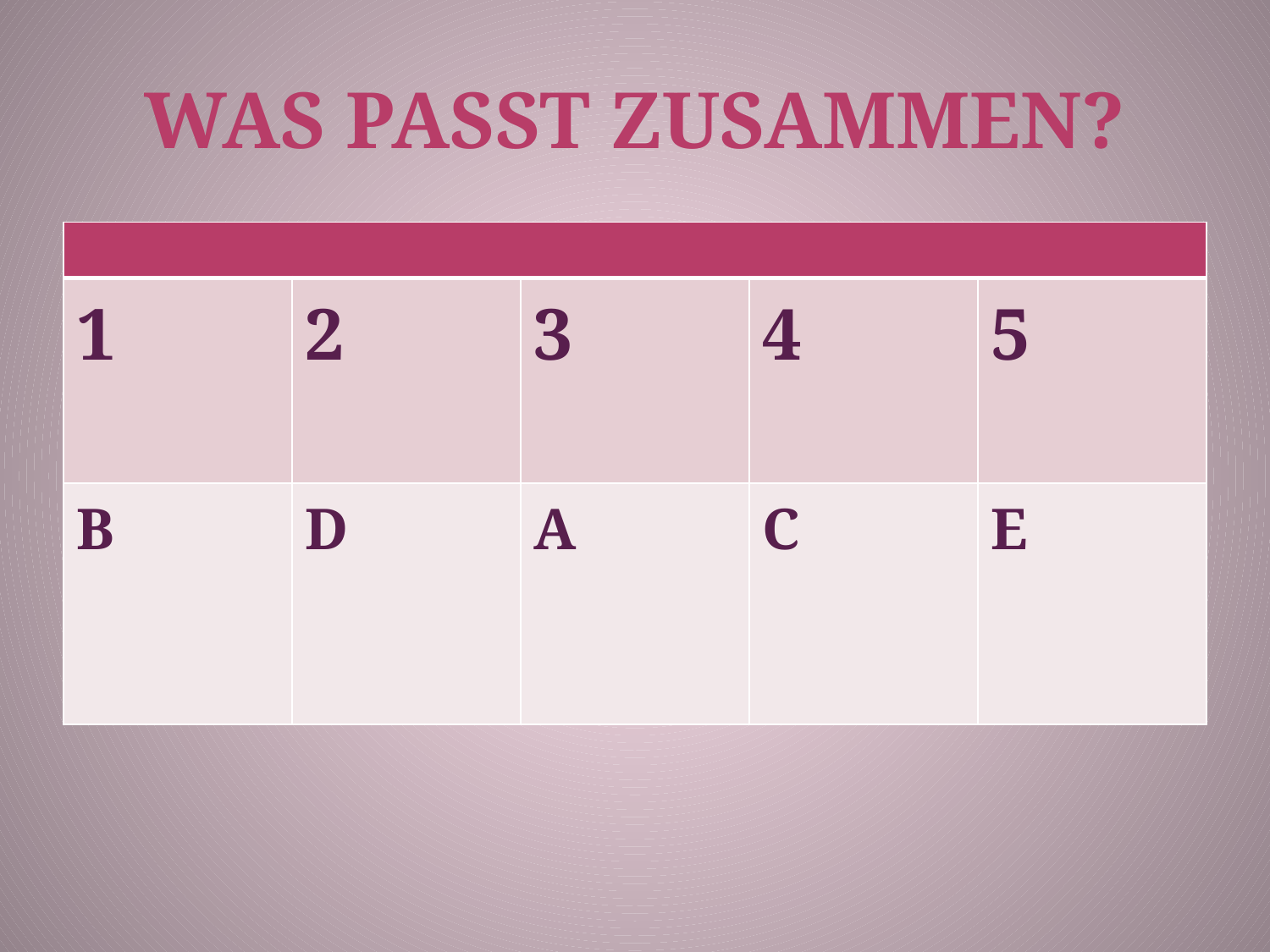

# WAS PASST ZUSAMMEN?
|  |  |  |  |  |
| --- | --- | --- | --- | --- |
| 1 | 2 | 3 | 4 | 5 |
| B | D | A | C | E |